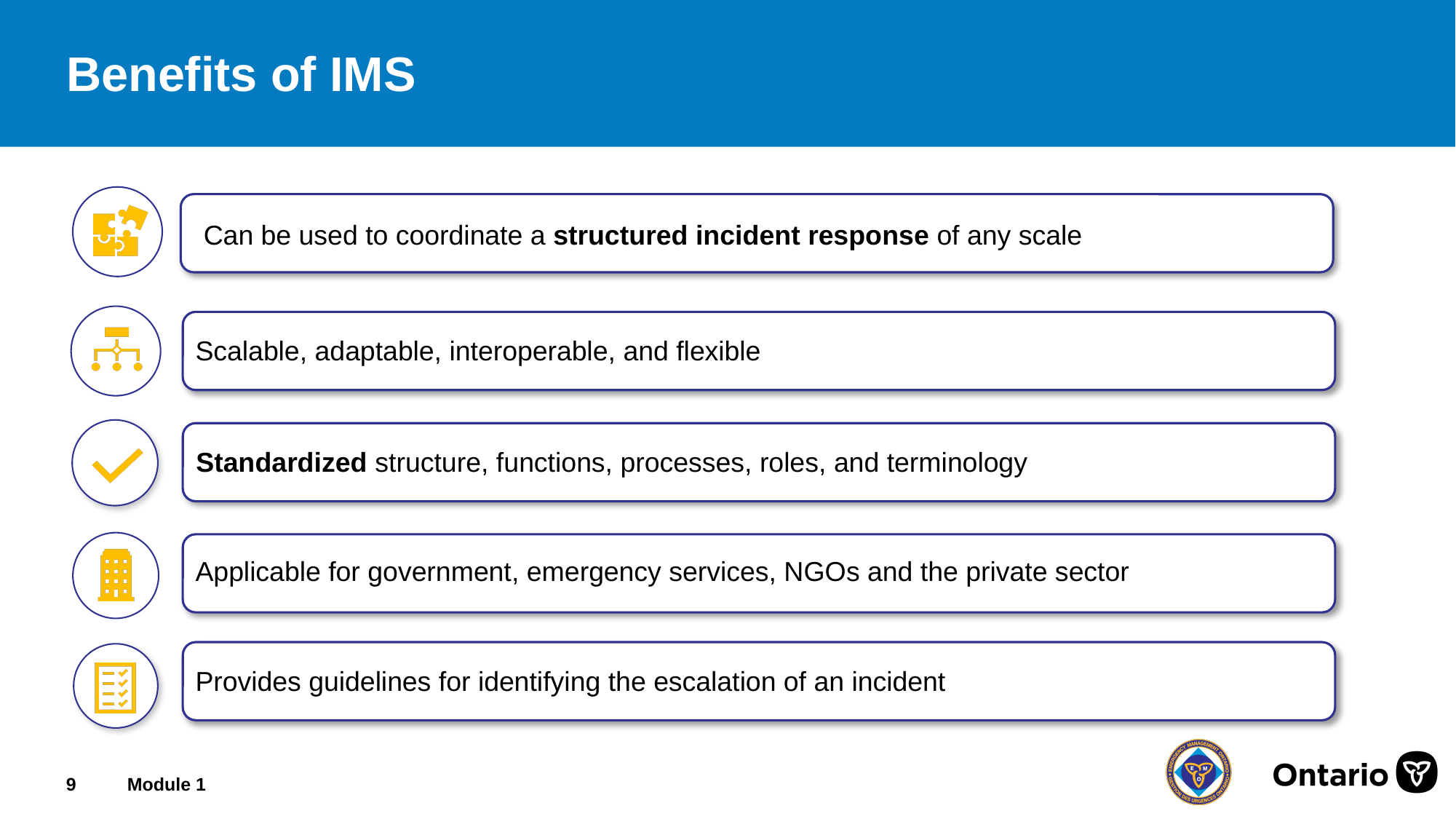

# Benefits of IMS

Can be used to coordinate a structured incident response of any scale
Scalable, adaptable, interoperable, and flexible
Standardized structure, functions, processes, roles, and terminology
Applicable for government, emergency services, NGOs and the private sector
Provides guidelines for identifying the escalation of an incident

9
Module 1